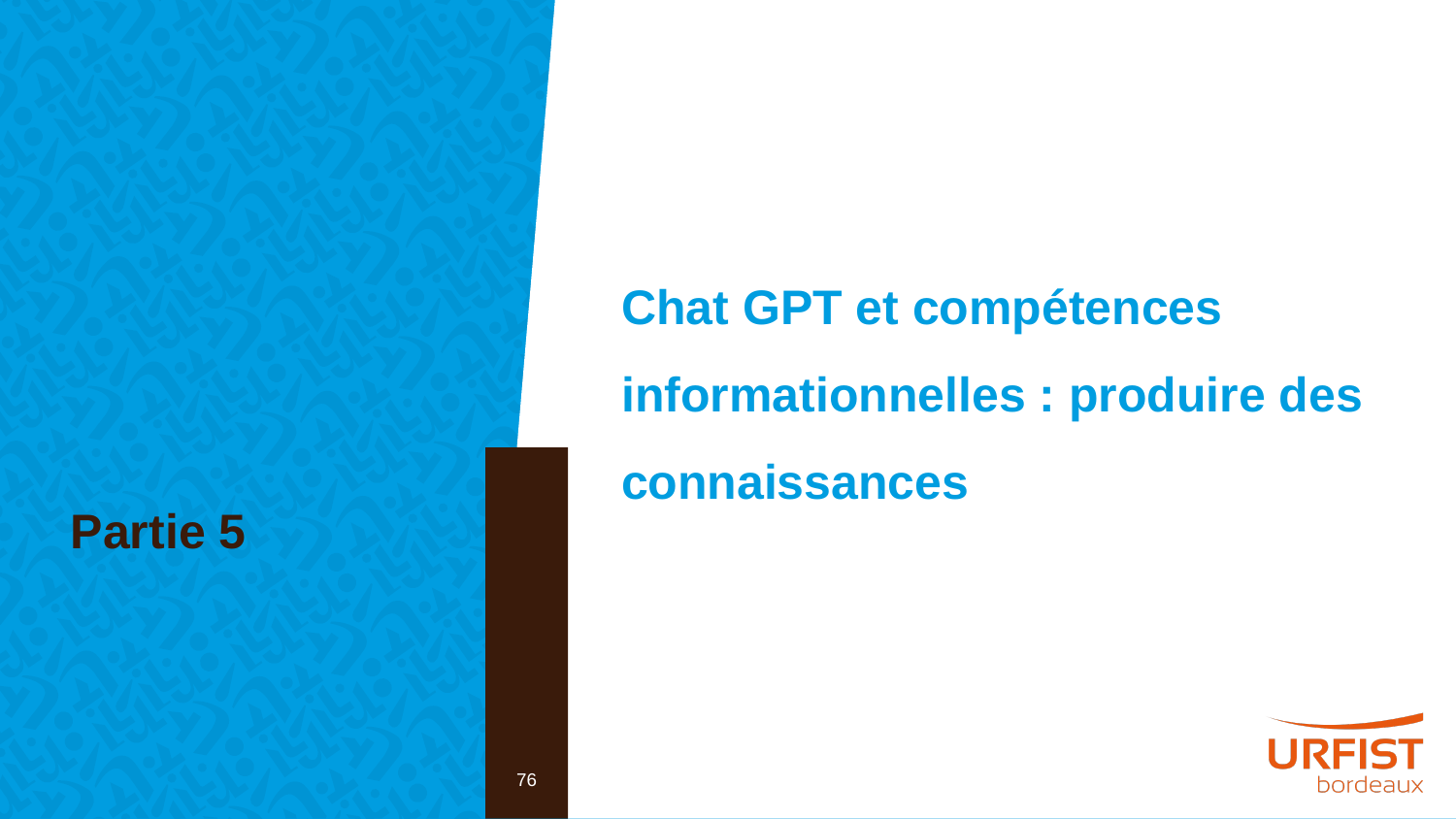

Partie 5
Chat GPT et compétences informationnelles : produire des connaissances

76